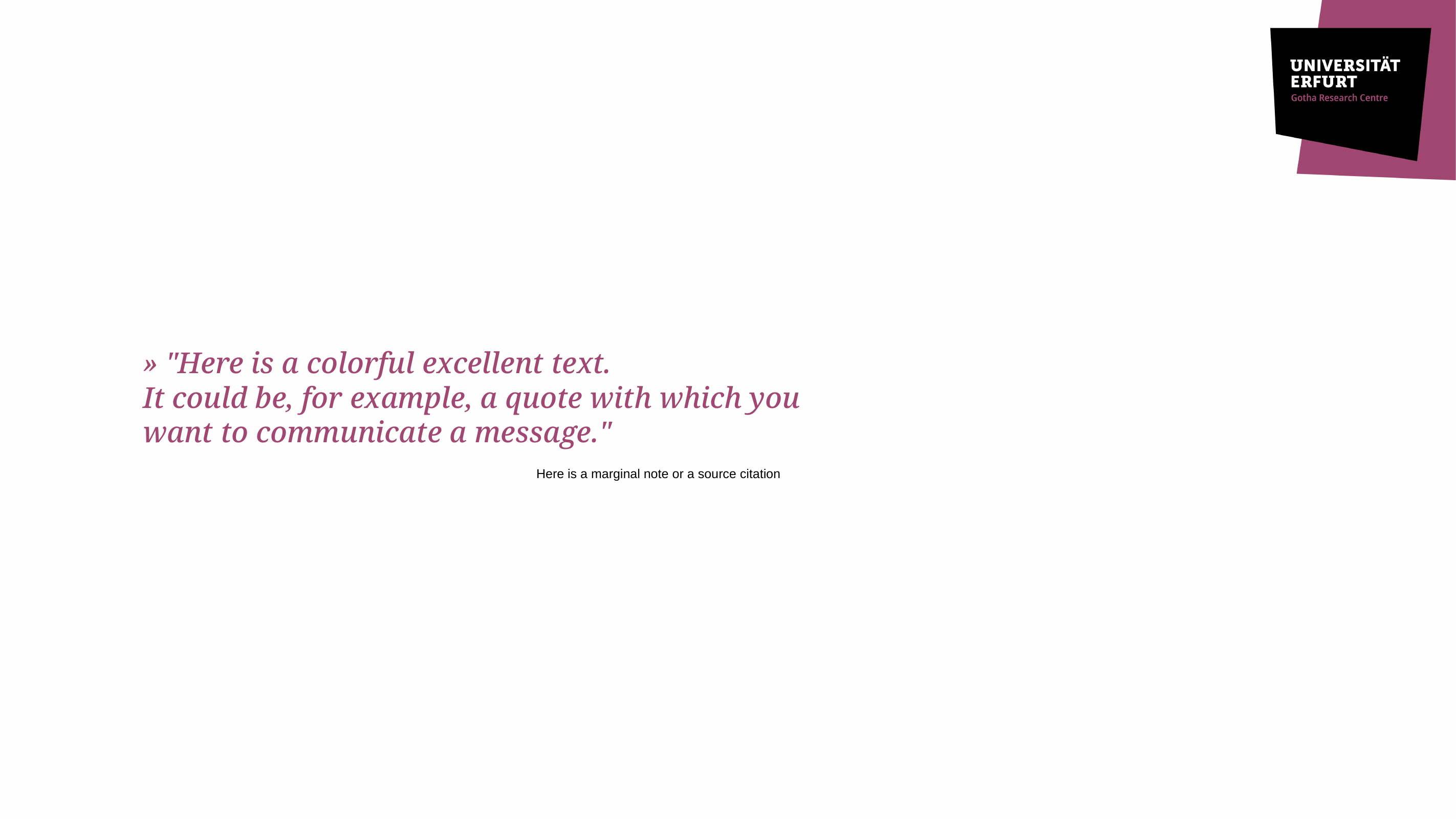

» "Here is a colorful excellent text.
It could be, for example, a quote with which you
want to communicate a message."
Here is a marginal note or a source citation